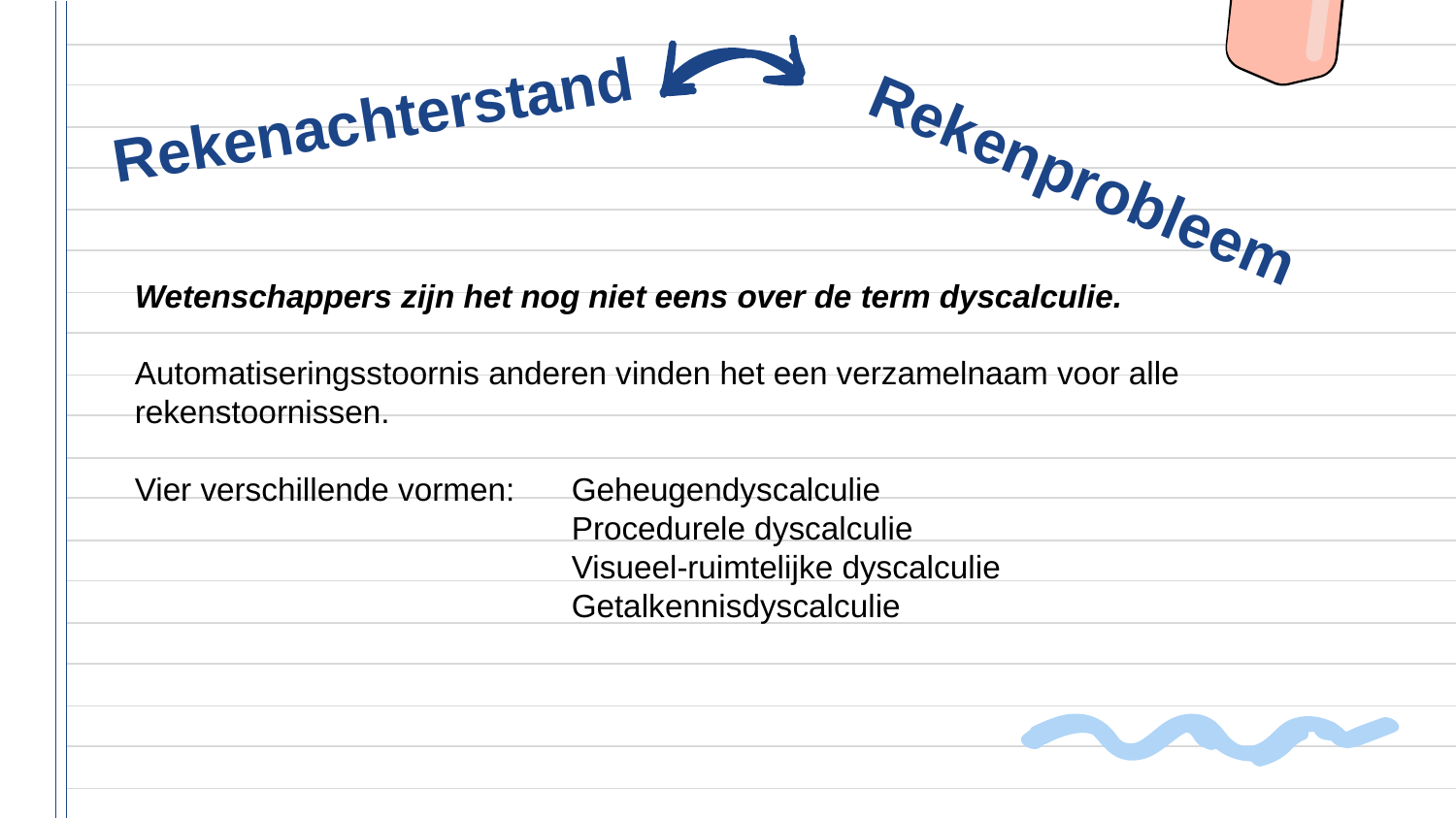

Rekenachterstand
Rekenprobleem
Wetenschappers zijn het nog niet eens over de term dyscalculie.
Automatiseringsstoornis anderen vinden het een verzamelnaam voor alle rekenstoornissen.
Vier verschillende vormen: 	Geheugendyscalculie
			Procedurele dyscalculie
			Visueel-ruimtelijke dyscalculie
			Getalkennisdyscalculie